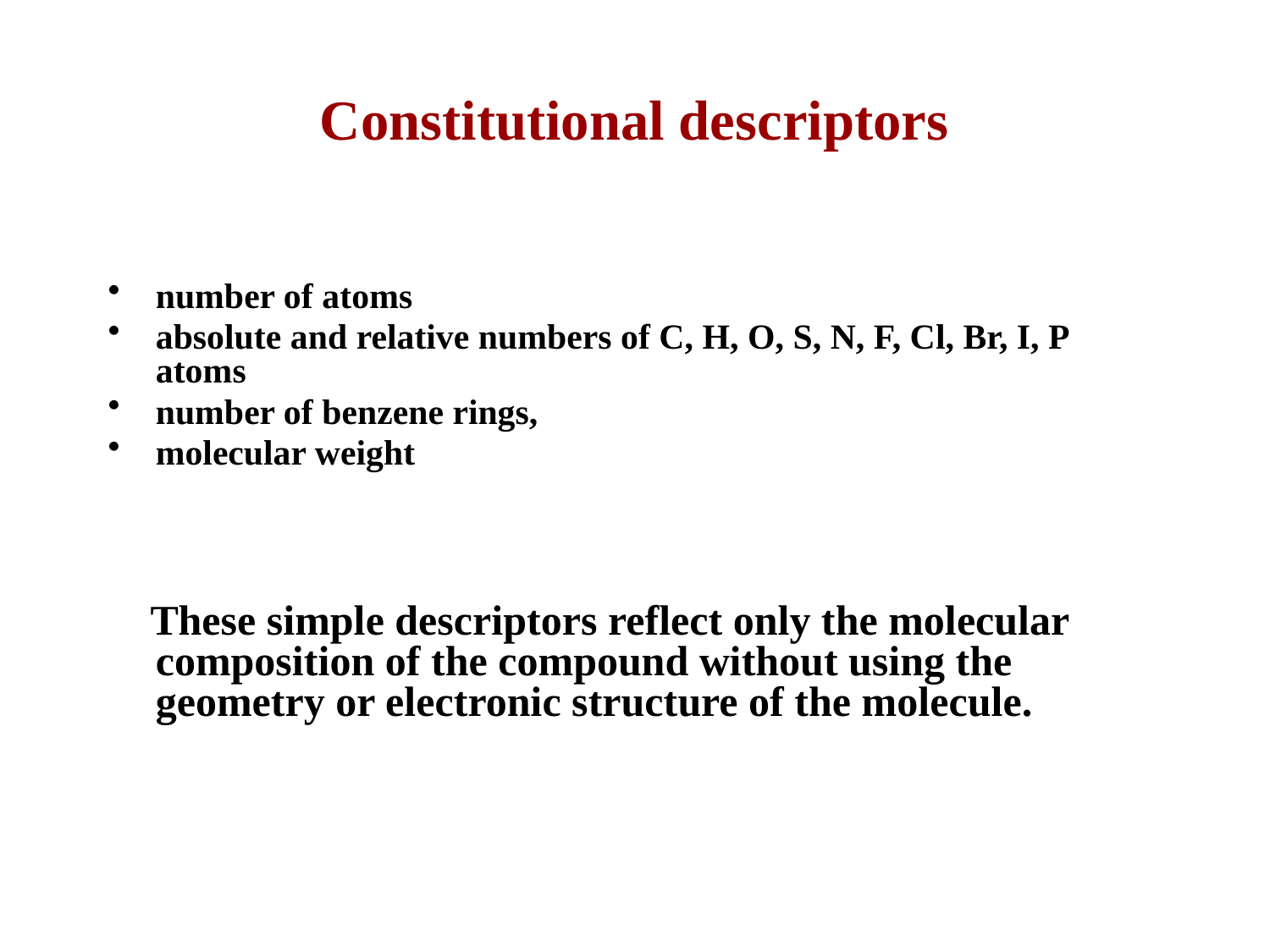

# Constitutional descriptors
number of atoms
absolute and relative numbers of C, H, O, S, N, F, Cl, Br, I, P atoms
number of benzene rings,
molecular weight

    These simple descriptors reflect only the molecular composition of the compound without using the geometry or electronic structure of the molecule.